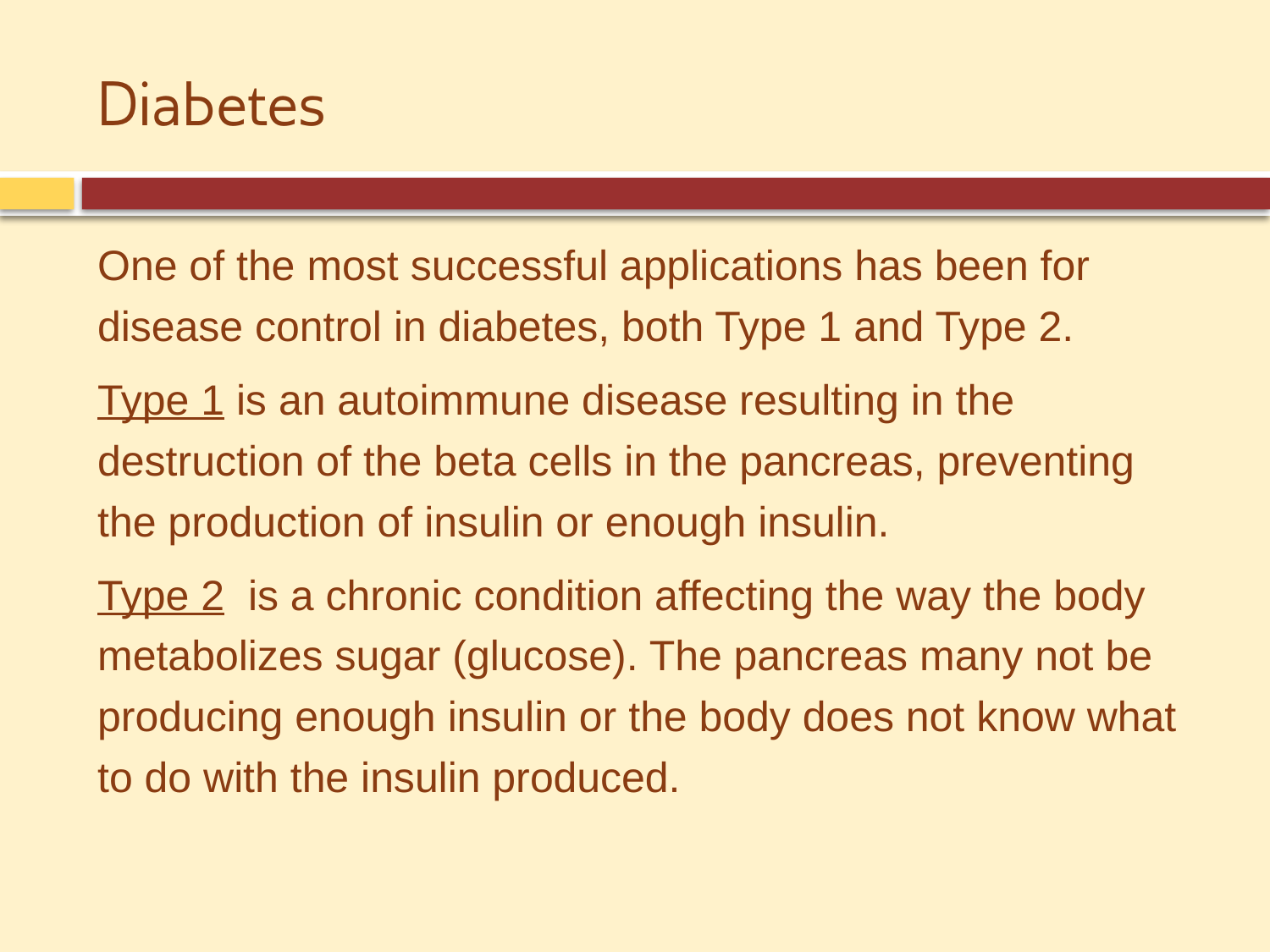

# Diabetes
One of the most successful applications has been for disease control in diabetes, both Type 1 and Type 2.
Type 1 is an autoimmune disease resulting in the destruction of the beta cells in the pancreas, preventing the production of insulin or enough insulin.
Type 2  is a chronic condition affecting the way the body metabolizes sugar (glucose). The pancreas many not be producing enough insulin or the body does not know what to do with the insulin produced.